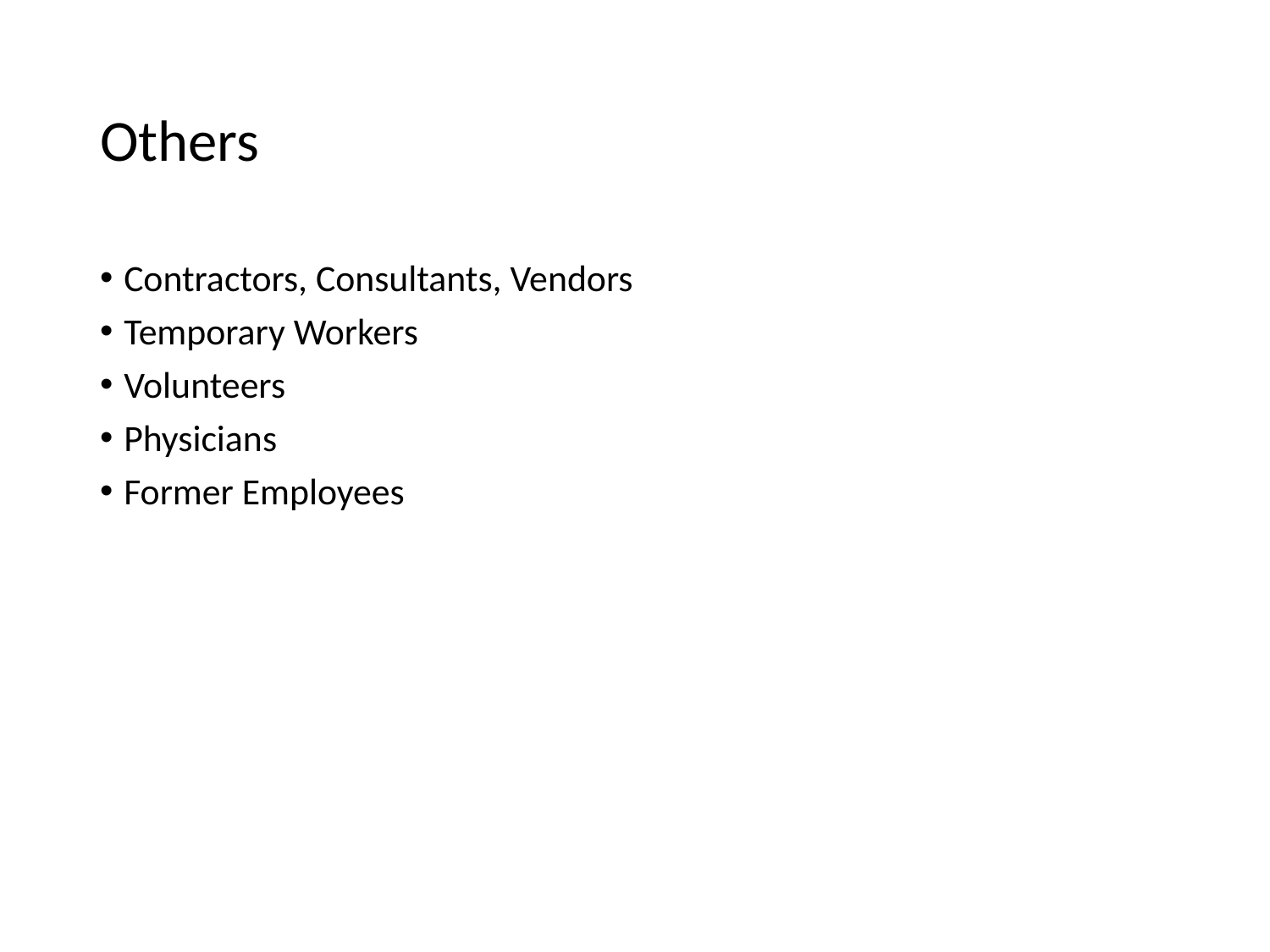

# Others
Contractors, Consultants, Vendors
Temporary Workers
Volunteers
Physicians
Former Employees